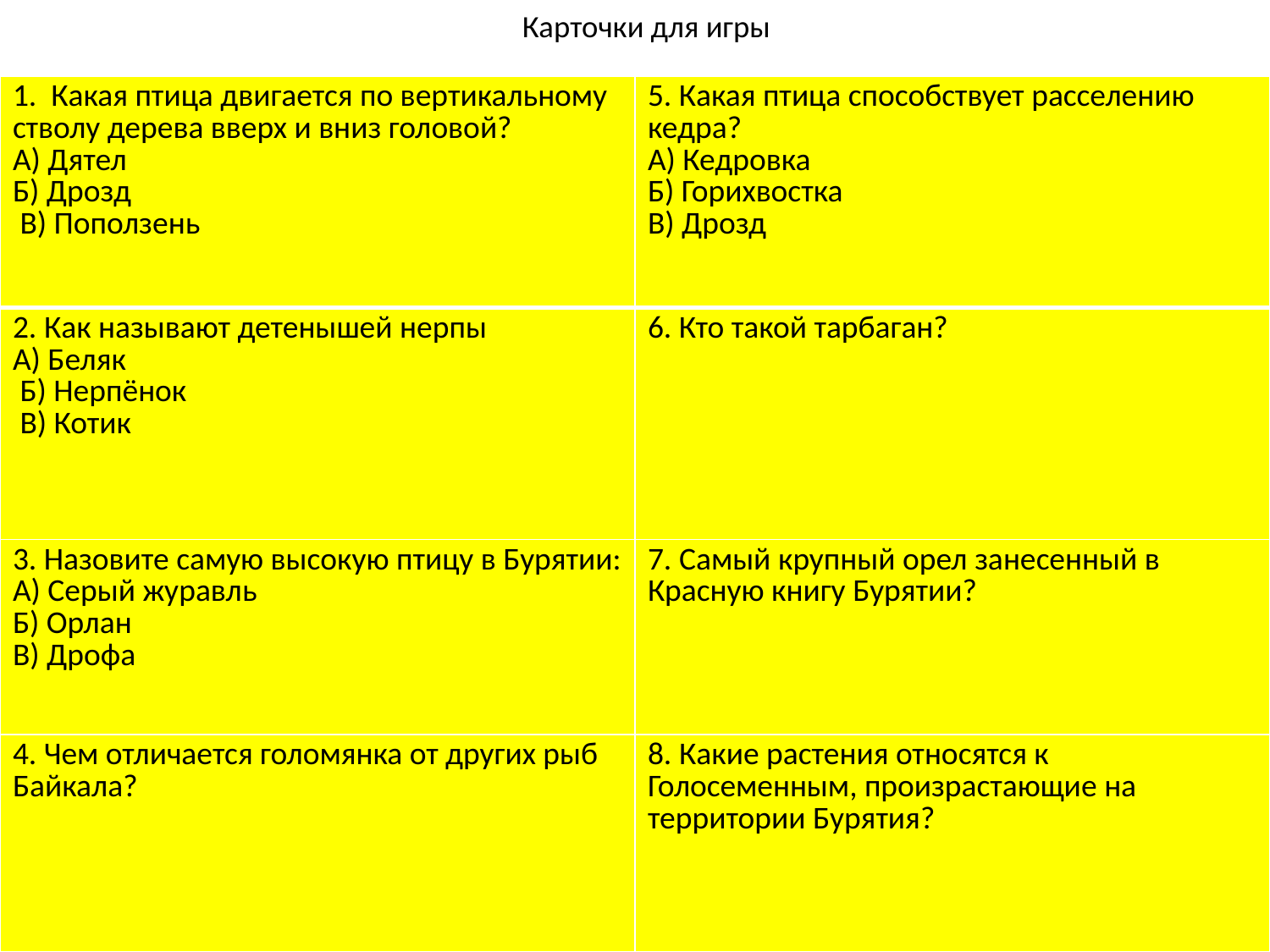

# Карточки для игры
| 1. Какая птица двигается по вертикальному стволу дерева вверх и вниз головой? А) Дятел Б) Дрозд В) Поползень | 5. Какая птица способствует расселению кедра? А) Кедровка Б) Горихвостка В) Дрозд |
| --- | --- |
| 2. Как называют детенышей нерпы А) Беляк Б) Нерпёнок В) Котик | 6. Кто такой тарбаган? |
| 3. Назовите самую высокую птицу в Бурятии: А) Серый журавль Б) Орлан В) Дрофа | 7. Самый крупный орел занесенный в Красную книгу Бурятии? |
| 4. Чем отличается голомянка от других рыб Байкала? | 8. Какие растения относятся к Голосеменным, произрастающие на территории Бурятия? |